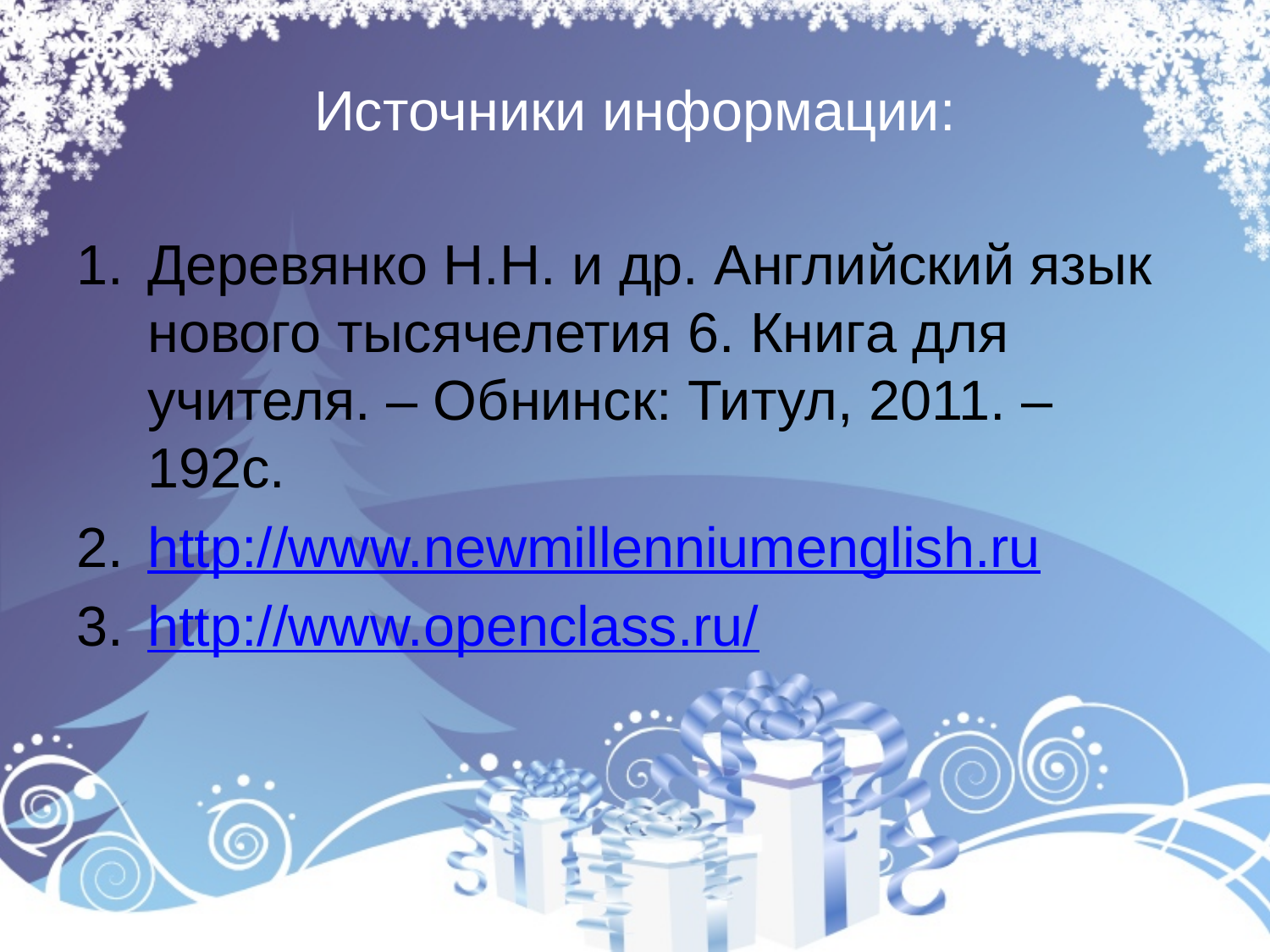

# Источники информации:
Деревянко Н.Н. и др. Английский язык нового тысячелетия 6. Книга для учителя. – Обнинск: Титул, 2011. – 192с.
http://www.newmillenniumenglish.ru
http://www.openclass.ru/